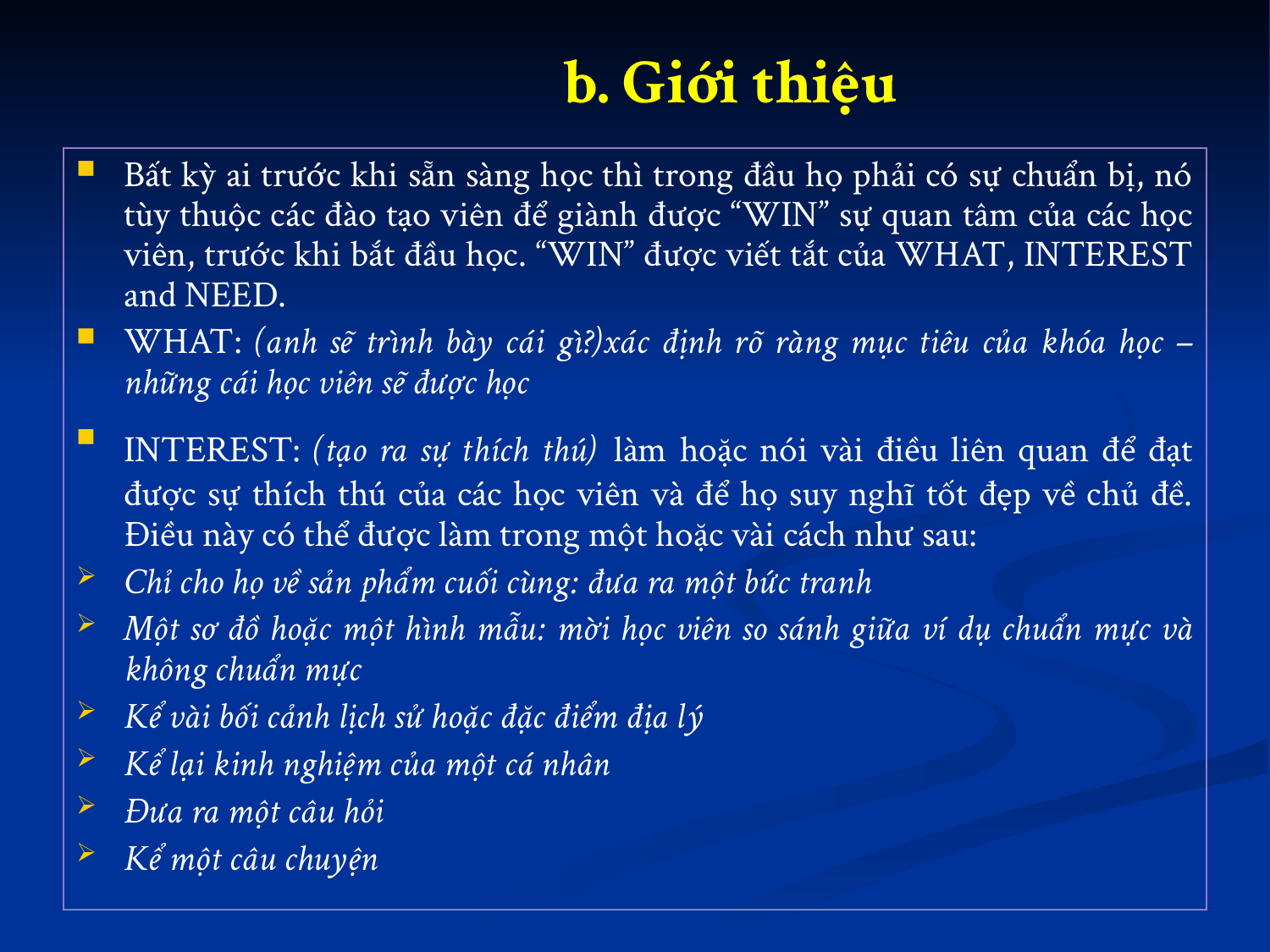

# b. Giới thiệu
Bất kỳ ai trước khi sẵn sàng học thì trong đầu họ phải có sự chuẩn bị, nó tùy thuộc các đào tạo viên để giành được “WIN” sự quan tâm của các học viên, trước khi bắt đầu học. “WIN” được viết tắt của WHAT, INTEREST and NEED.
WHAT: (anh sẽ trình bày cái gì?)xác định rõ ràng mục tiêu của khóa học – những cái học viên sẽ được học
INTEREST: (tạo ra sự thích thú) làm hoặc nói vài điều liên quan để đạt được sự thích thú của các học viên và để họ suy nghĩ tốt đẹp về chủ đề. Điều này có thể được làm trong một hoặc vài cách như sau:
Chỉ cho họ về sản phẩm cuối cùng: đưa ra một bức tranh
Một sơ đồ hoặc một hình mẫu: mời học viên so sánh giữa ví dụ chuẩn mực và không chuẩn mực
Kể vài bối cảnh lịch sử hoặc đặc điểm địa lý
Kể lại kinh nghiệm của một cá nhân
Đưa ra một câu hỏi
Kể một câu chuyện